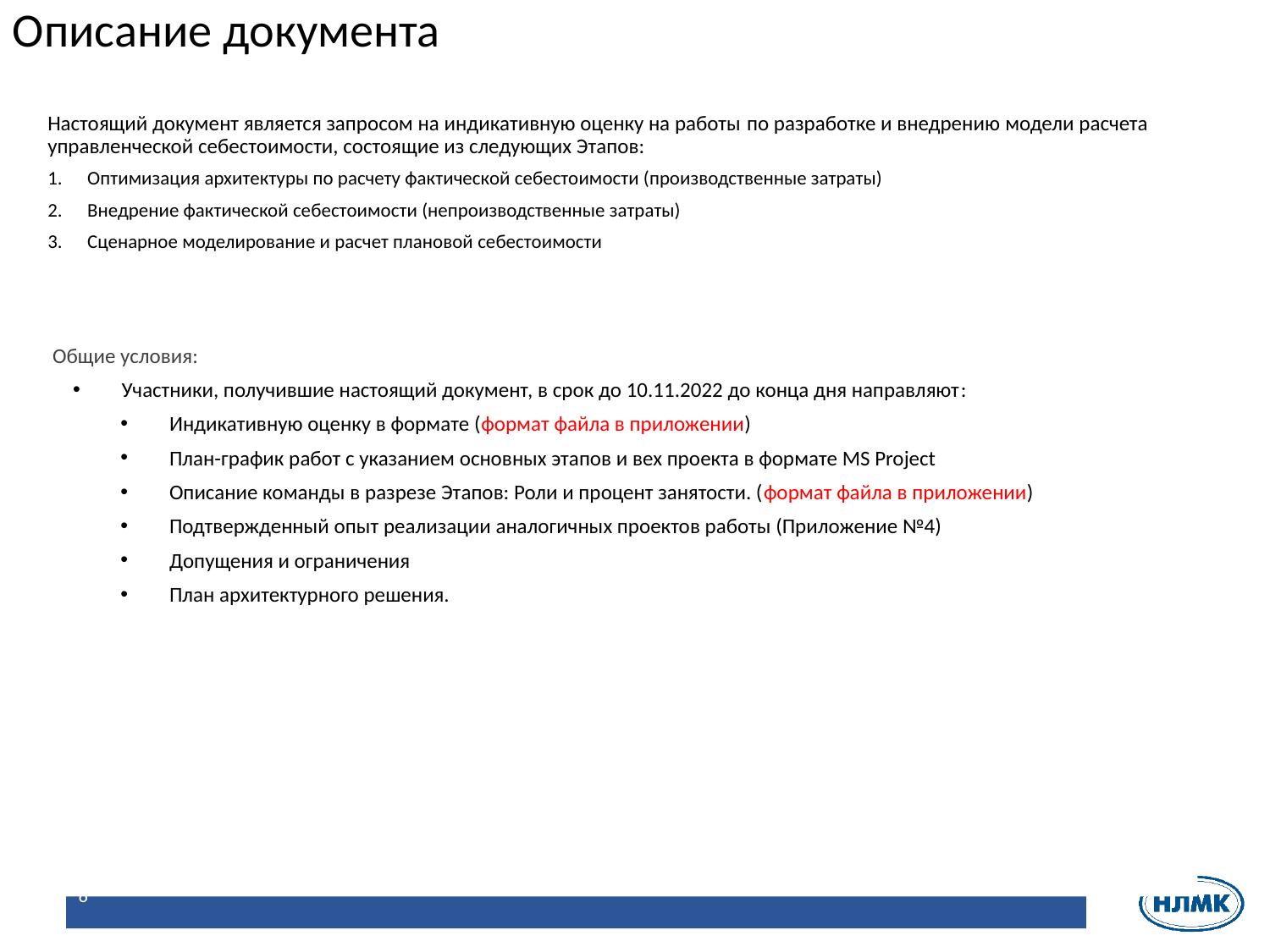

Описание документа
Настоящий документ является запросом на индикативную оценку на работы по разработке и внедрению модели расчета управленческой себестоимости, состоящие из следующих Этапов:
Оптимизация архитектуры по расчету фактической себестоимости (производственные затраты)
Внедрение фактической себестоимости (непроизводственные затраты)
Сценарное моделирование и расчет плановой себестоимости

 Общие условия:
Участники, получившие настоящий документ, в срок до 10.11.2022 до конца дня направляют:
Индикативную оценку в формате (формат файла в приложении)
План-график работ c указанием основных этапов и вех проекта в формате MS Project
Описание команды в разрезе Этапов: Роли и процент занятости. (формат файла в приложении)
Подтвержденный опыт реализации аналогичных проектов работы (Приложение №4)
Допущения и ограничения
План архитектурного решения.